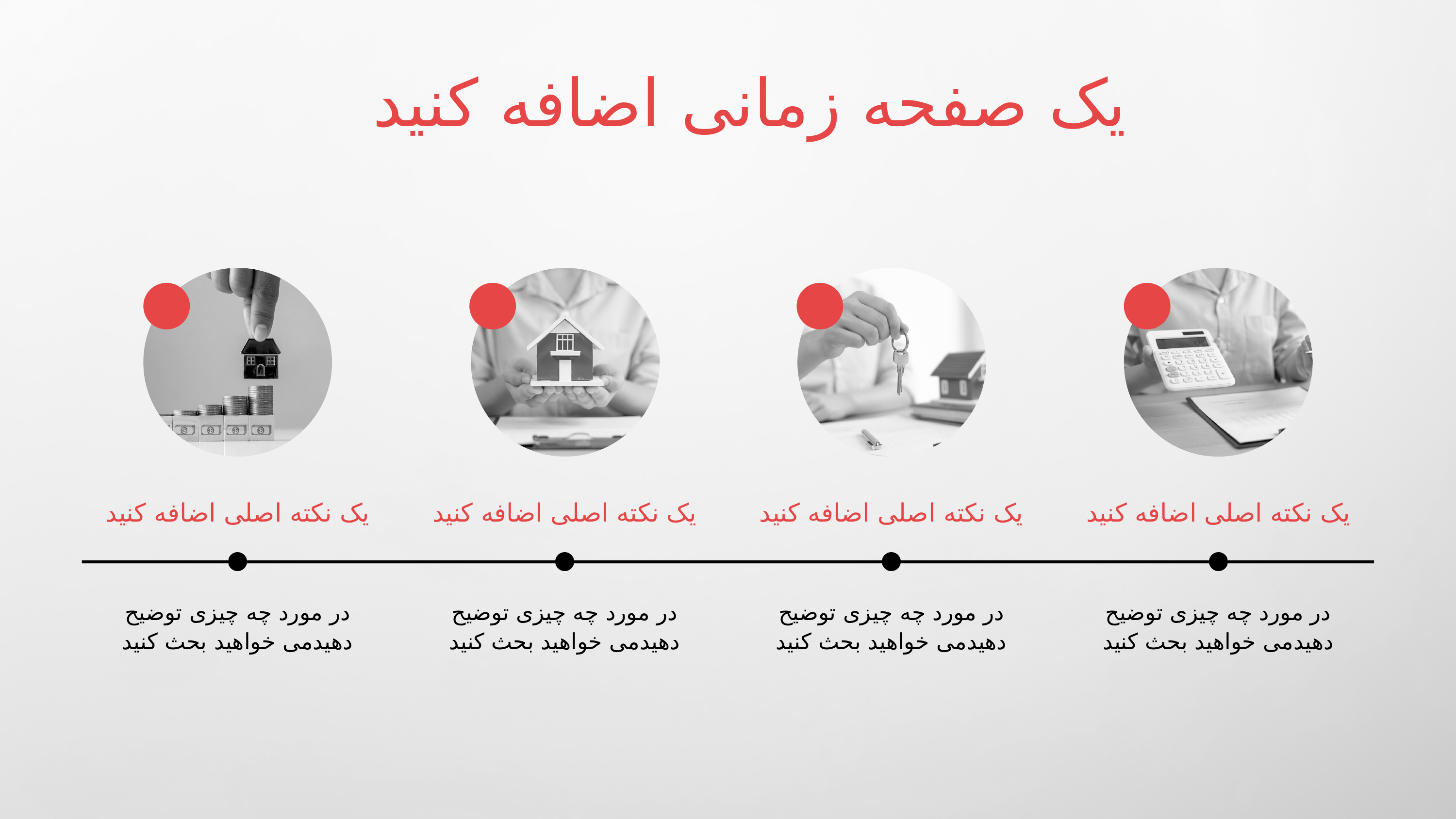

یک صفحه زمانی اضافه کنید

یک نکته اصلی اضافه کنید
یک نکته اصلی اضافه کنید
یک نکته اصلی اضافه کنید
یک نکته اصلی اضافه کنید

در مورد چه چیزی توضیح دهیدمی خواهید بحث کنید
در مورد چه چیزی توضیح دهیدمی خواهید بحث کنید
در مورد چه چیزی توضیح دهیدمی خواهید بحث کنید
در مورد چه چیزی توضیح دهیدمی خواهید بحث کنید